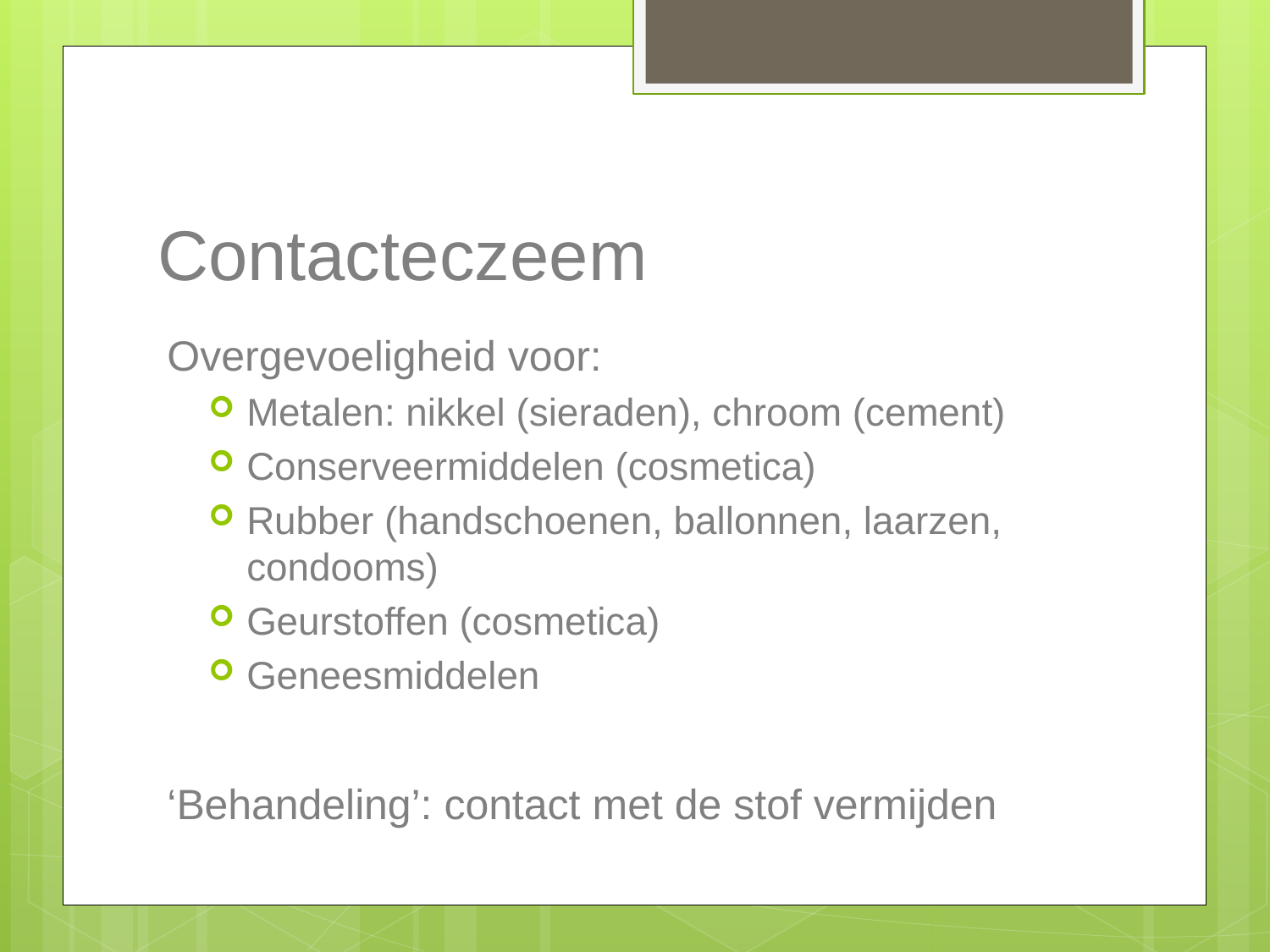

# Contacteczeem
Overgevoeligheid voor:
Metalen: nikkel (sieraden), chroom (cement)
Conserveermiddelen (cosmetica)
Rubber (handschoenen, ballonnen, laarzen, condooms)
Geurstoffen (cosmetica)
Geneesmiddelen

‘Behandeling’: contact met de stof vermijden